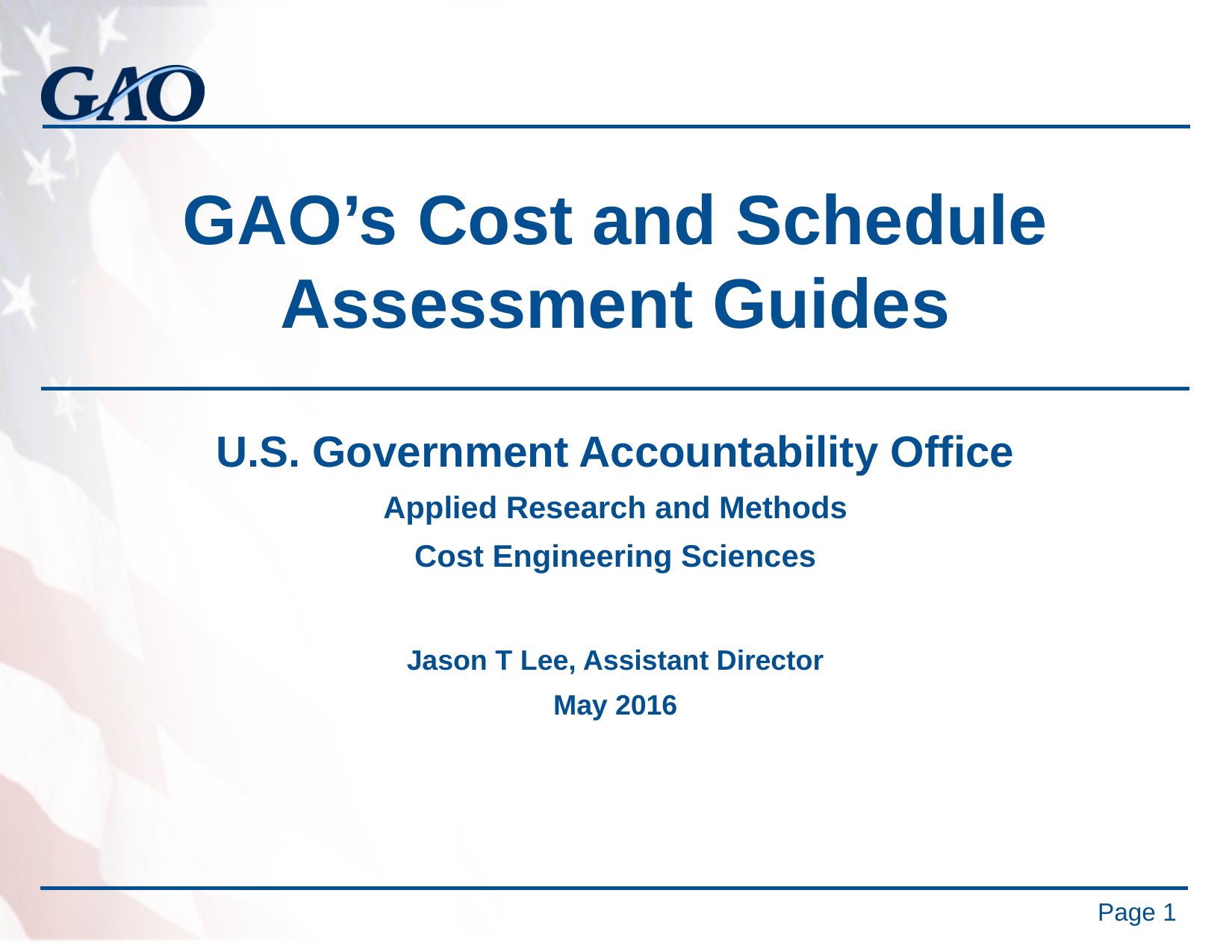

# GAO’s Cost and Schedule Assessment Guides
U.S. Government Accountability Office
Applied Research and Methods
Cost Engineering Sciences

Jason T Lee, Assistant Director
May 2016

Page 1